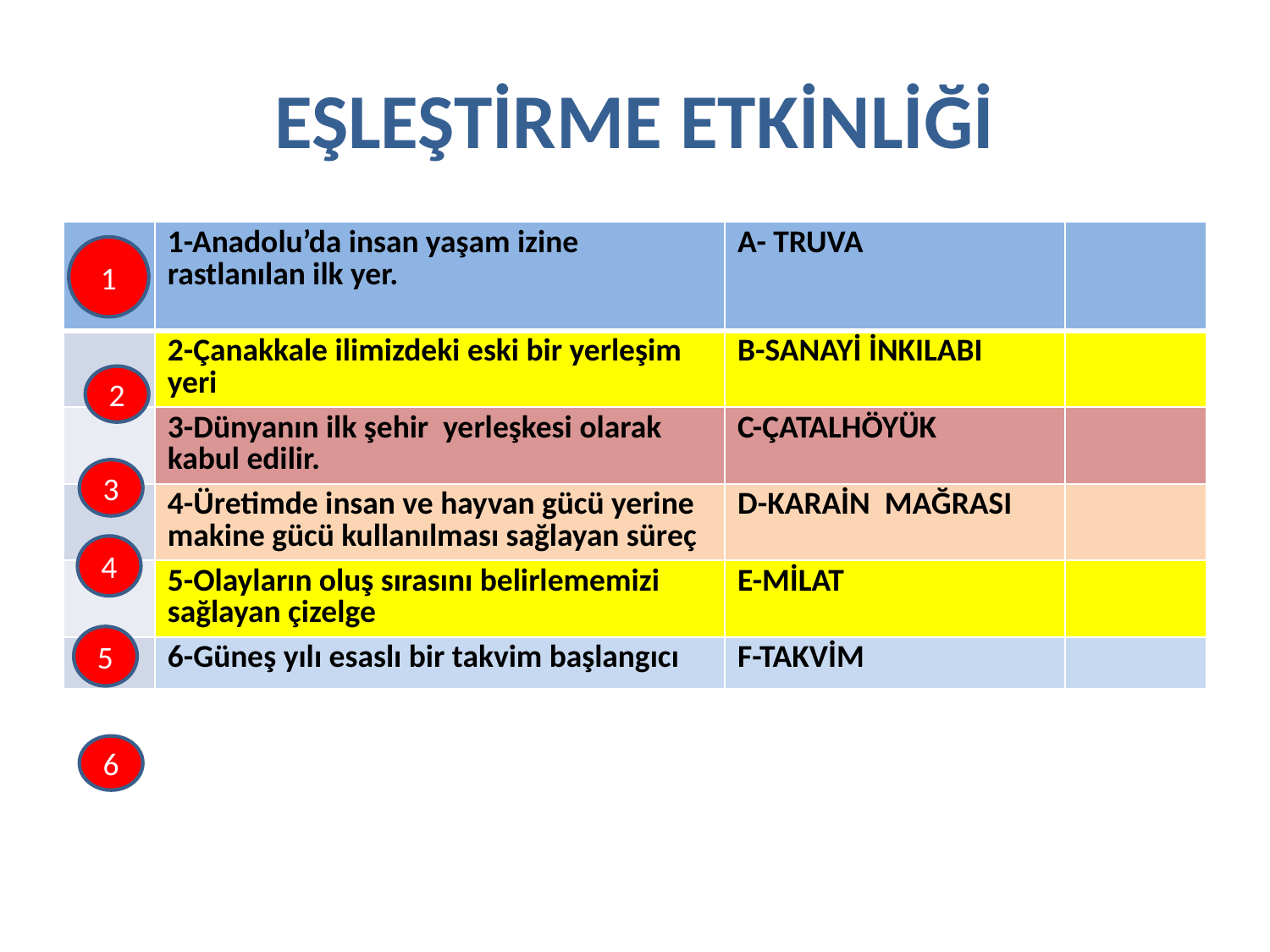

# EŞLEŞTİRME ETKİNLİĞİ
|  | 1-Anadolu’da insan yaşam izine rastlanılan ilk yer. | A- TRUVA |  |
| --- | --- | --- | --- |
|  | 2-Çanakkale ilimizdeki eski bir yerleşim yeri | B-SANAYİ İNKILABI |  |
|  | 3-Dünyanın ilk şehir yerleşkesi olarak kabul edilir. | C-ÇATALHÖYÜK |  |
|  | 4-Üretimde insan ve hayvan gücü yerine makine gücü kullanılması sağlayan süreç | D-KARAİN MAĞRASI |  |
|  | 5-Olayların oluş sırasını belirlememizi sağlayan çizelge | E-MİLAT |  |
|  | 6-Güneş yılı esaslı bir takvim başlangıcı | F-TAKVİM |  |
1
2
3
4
5
6